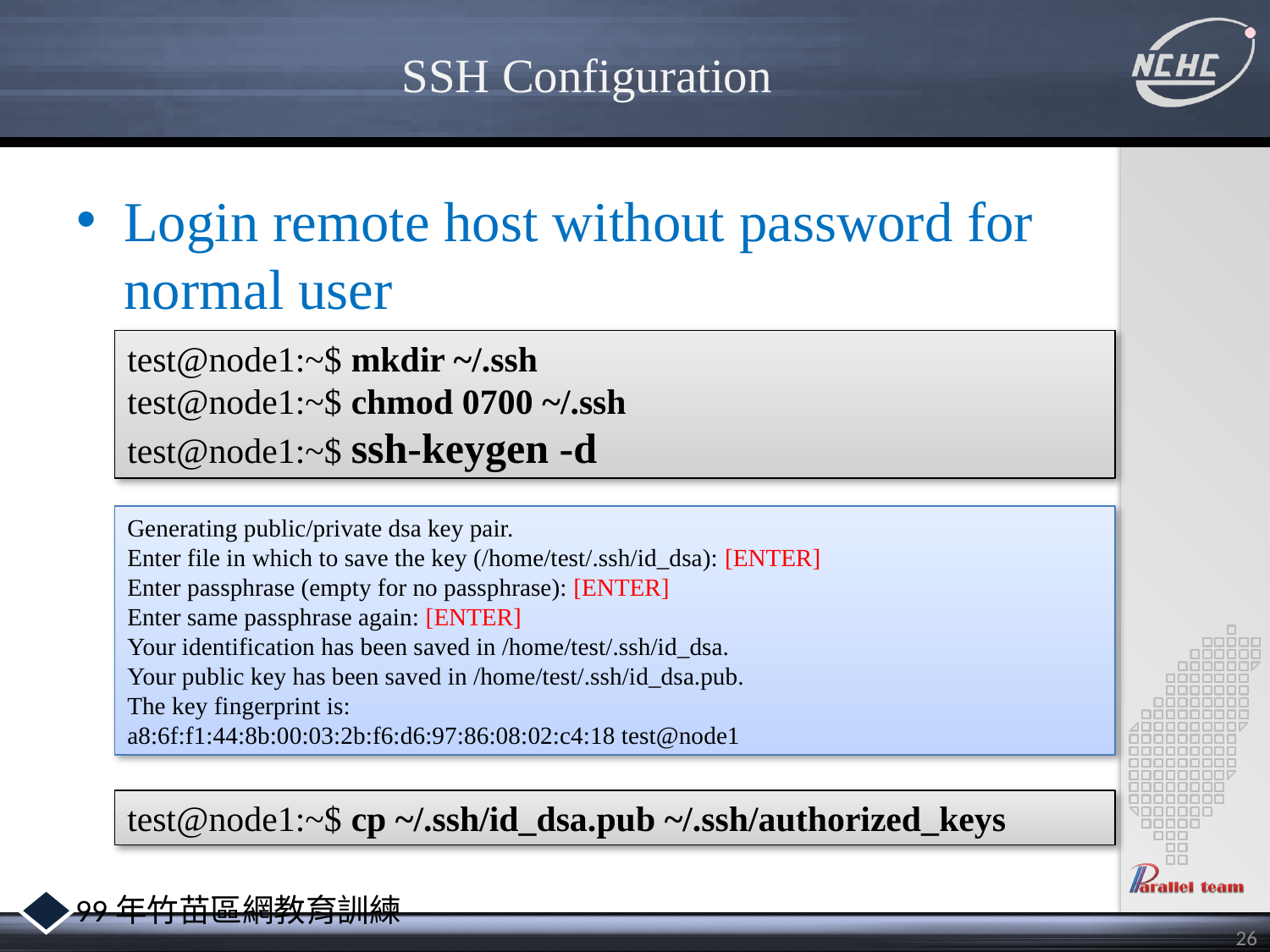

# SSH Configuration
Login remote host without password for normal user
test@node1:~$ mkdir ~/.ssh
test@node1:~$ chmod 0700 ~/.ssh
test@node1:~$ ssh-keygen -d
Generating public/private dsa key pair.
Enter file in which to save the key (/home/test/.ssh/id_dsa): [ENTER]
Enter passphrase (empty for no passphrase): [ENTER]
Enter same passphrase again: [ENTER]
Your identification has been saved in /home/test/.ssh/id_dsa.
Your public key has been saved in /home/test/.ssh/id_dsa.pub.
The key fingerprint is:
a8:6f:f1:44:8b:00:03:2b:f6:d6:97:86:08:02:c4:18 test@node1
test@node1:~$ cp ~/.ssh/id_dsa.pub ~/.ssh/authorized_keys
26